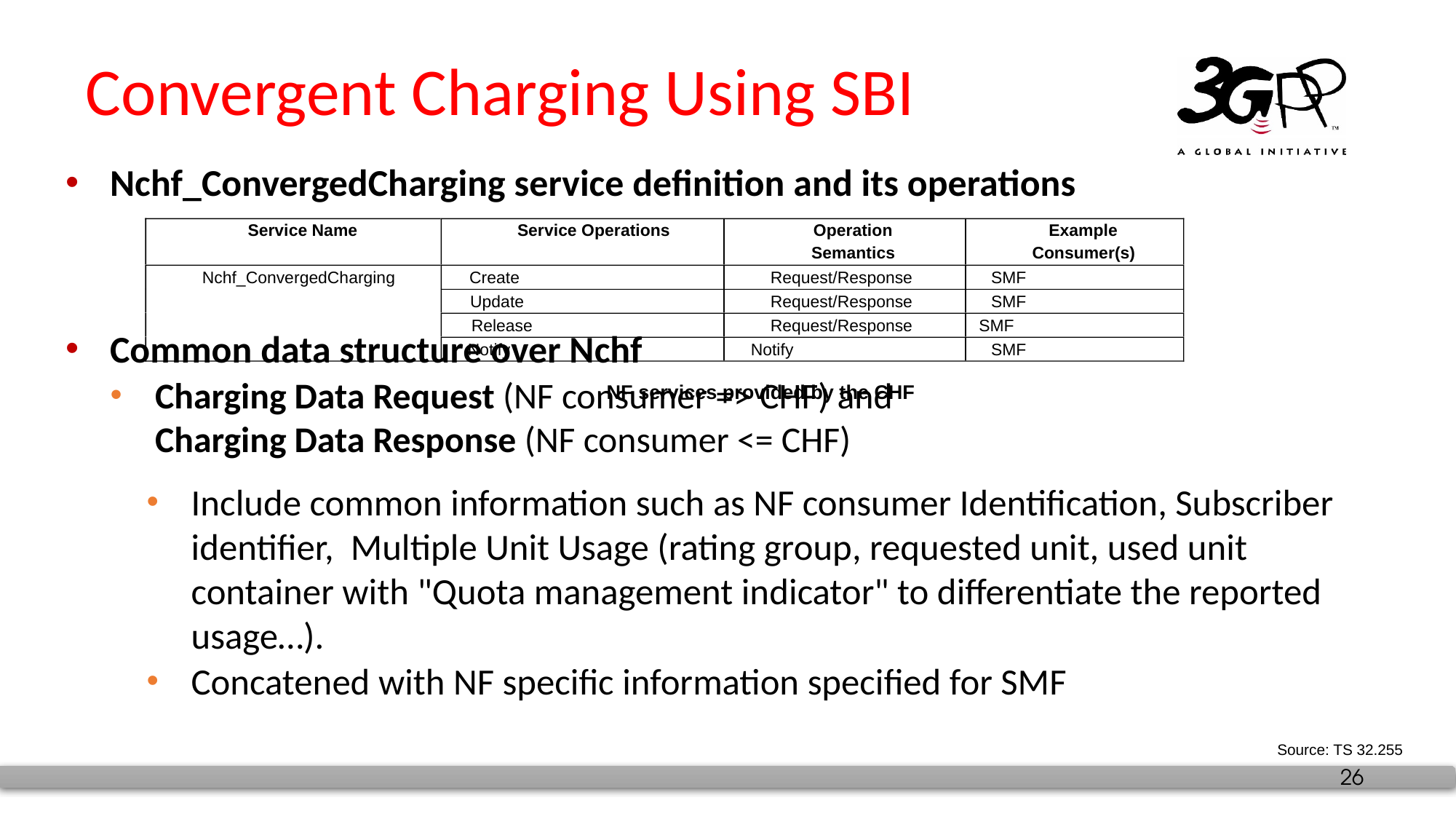

# Convergent Charging Using SBI
Nchf_ConvergedCharging service definition and its operations

Common data structure over Nchf
Charging Data Request (NF consumer => CHF) and
Charging Data Response (NF consumer <= CHF)

Include common information such as NF consumer Identification, Subscriber identifier,  Multiple Unit Usage (rating group, requested unit, used unit container with "Quota management indicator" to differentiate the reported usage…).
Concatened with NF specific information specified for SMF

Service Name

Service Operations

Operation

Example
Semantics

Consumer(s)

Nchf_ConvergedCharging

Create

Request/Response

SMF

Update

Request/Response

SMF

Release

Request/Response

SMF

Notify

Notify

SMF

NF services provided by the CHF
Source: TS 32.255